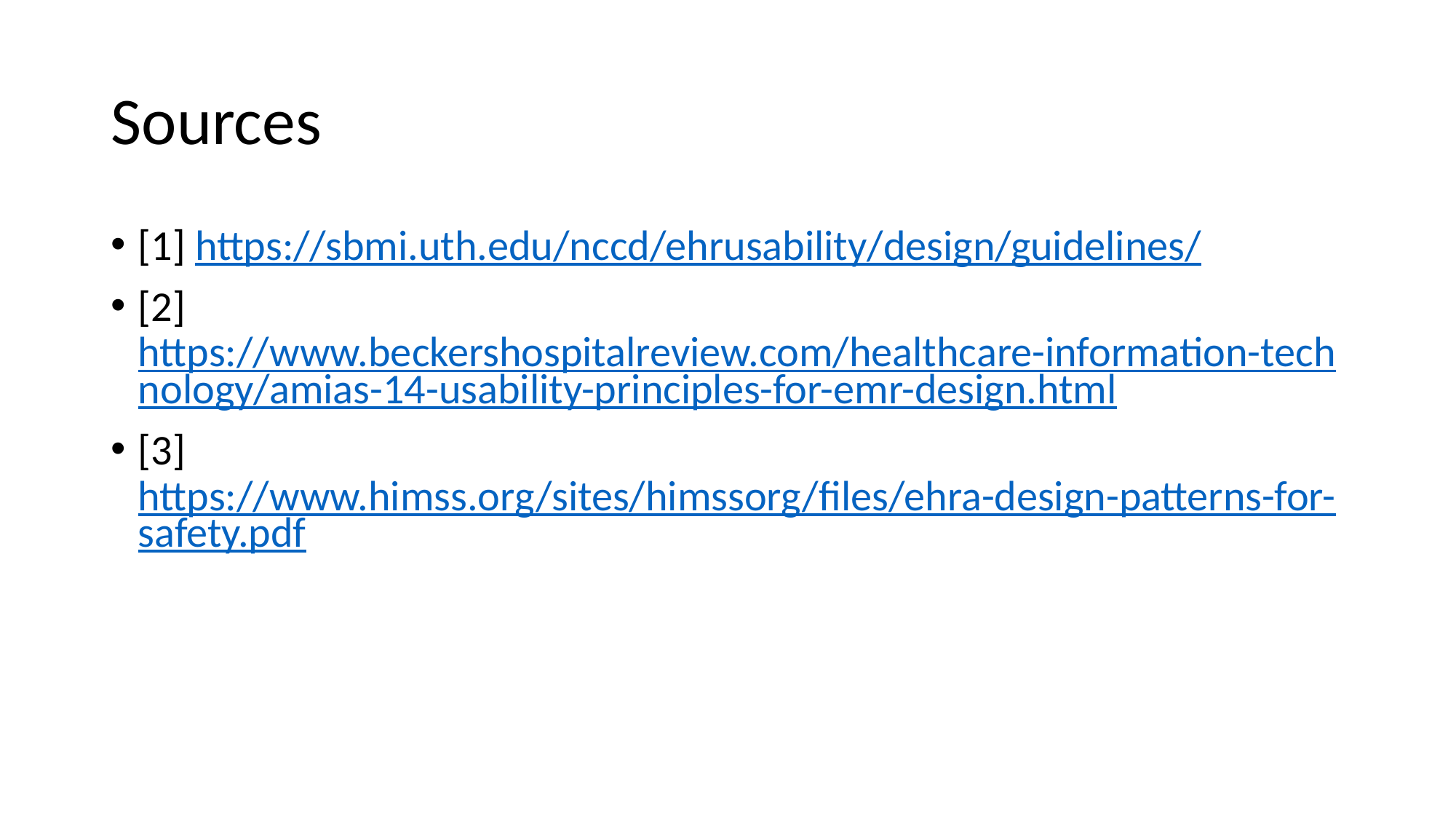

# Sources
[1] https://sbmi.uth.edu/nccd/ehrusability/design/guidelines/
[2] https://www.beckershospitalreview.com/healthcare-information-technology/amias-14-usability-principles-for-emr-design.html
[3] https://www.himss.org/sites/himssorg/files/ehra-design-patterns-for-safety.pdf